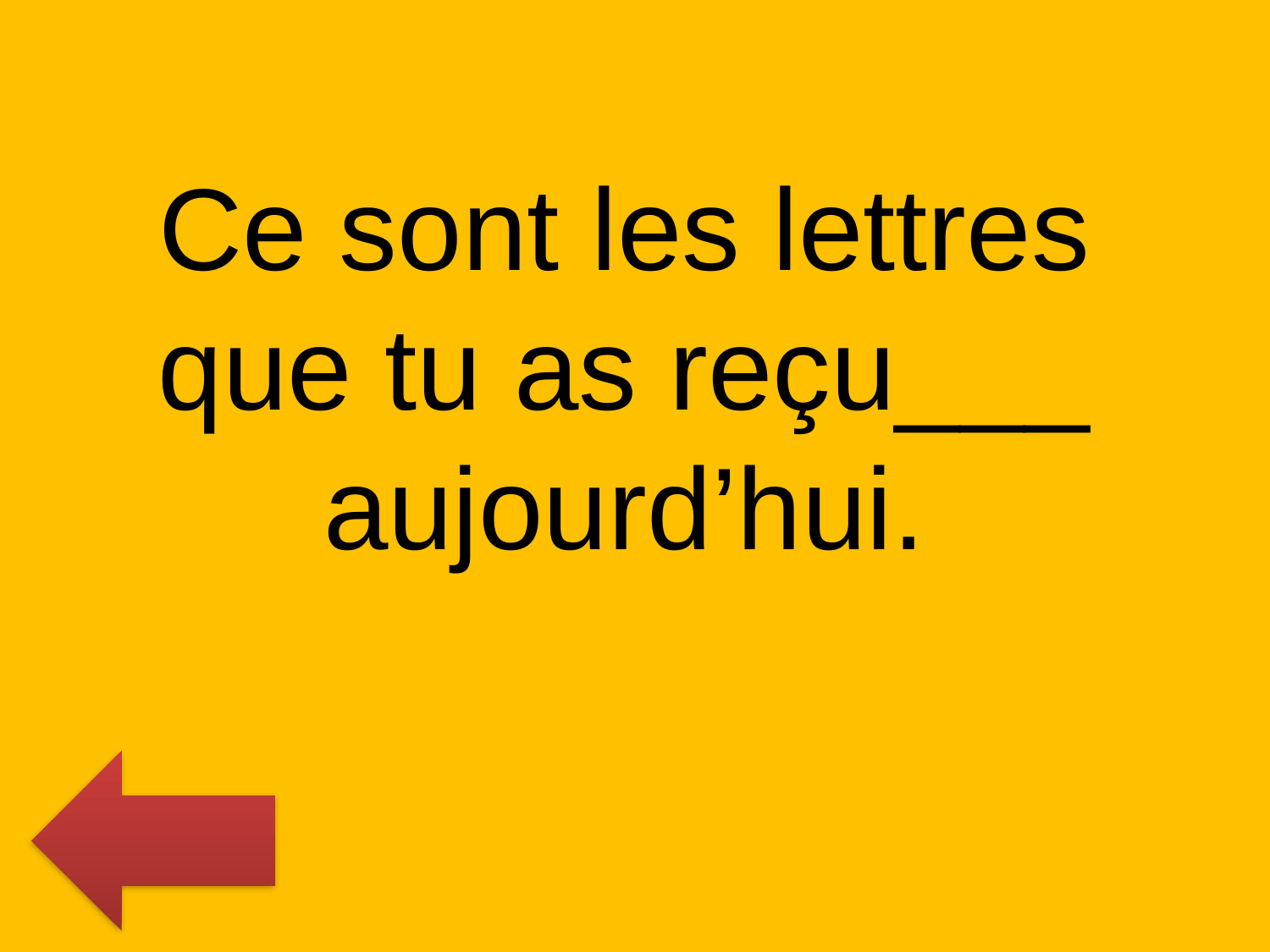

Ce sont les lettres que tu as reçu___ aujourd’hui.